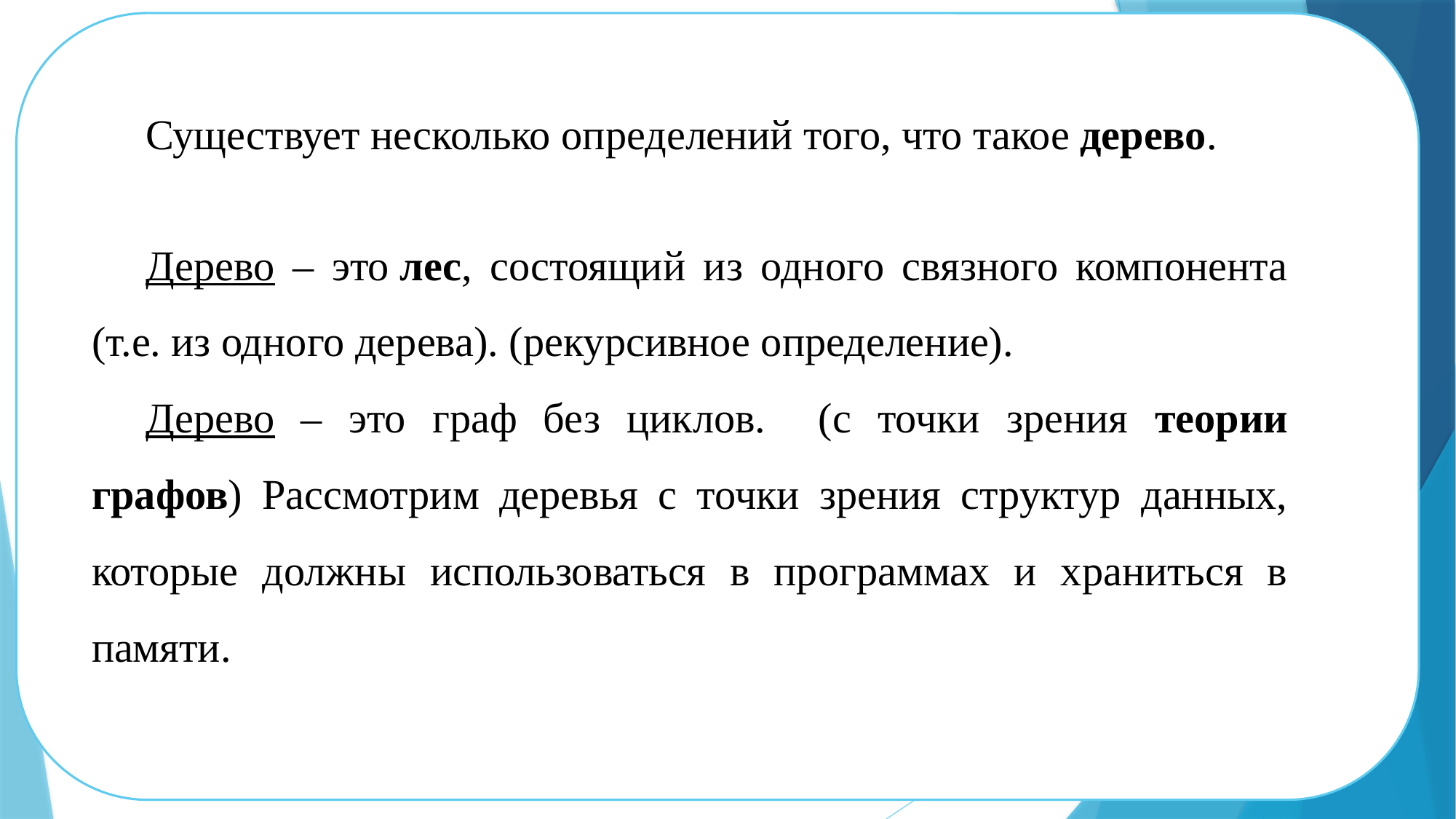

Существует несколько определений того, что такое дерево.

Дерево – это лес, состоящий из одного связного компонента (т.е. из одного дерева). (рекурсивное определение).
Дерево – это граф без циклов.  (с точки зрения теории графов) Рассмотрим деревья с точки зрения структур данных, которые должны использоваться в программах и храниться в памяти.